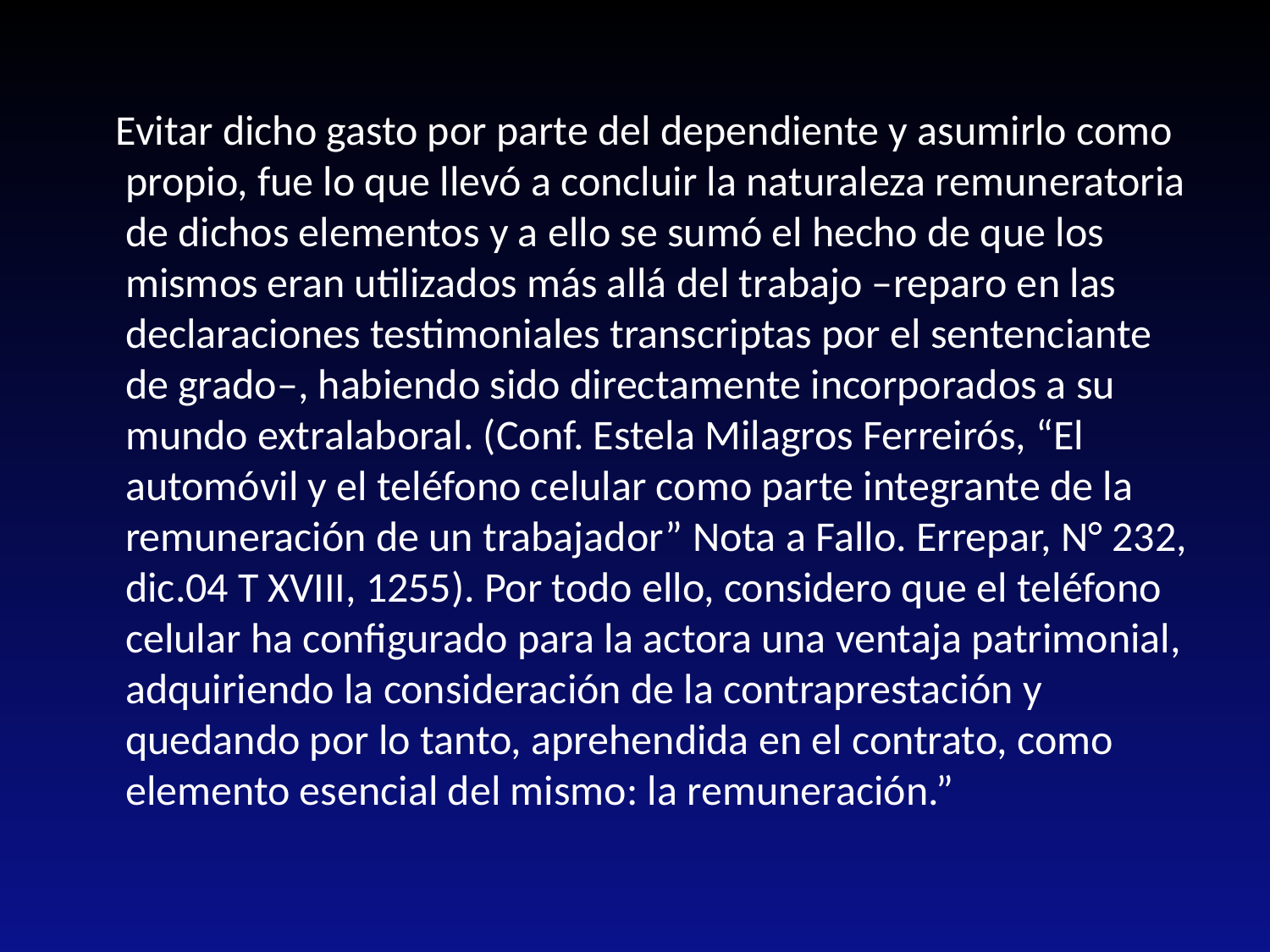

Evitar dicho gasto por parte del dependiente y asumirlo como propio, fue lo que llevó a concluir la naturaleza remuneratoria de dichos elementos y a ello se sumó el hecho de que los mismos eran utilizados más allá del trabajo –reparo en las declaraciones testimoniales transcriptas por el sentenciante de grado–, habiendo sido directamente incorporados a su mundo extralaboral. (Conf. Estela Milagros Ferreirós, “El automóvil y el teléfono celular como parte integrante de la remuneración de un trabajador” Nota a Fallo. Errepar, N° 232, dic.04 T XVIII, 1255). Por todo ello, considero que el teléfono celular ha configurado para la actora una ventaja patrimonial, adquiriendo la consideración de la contraprestación y quedando por lo tanto, aprehendida en el contrato, como elemento esencial del mismo: la remuneración.”